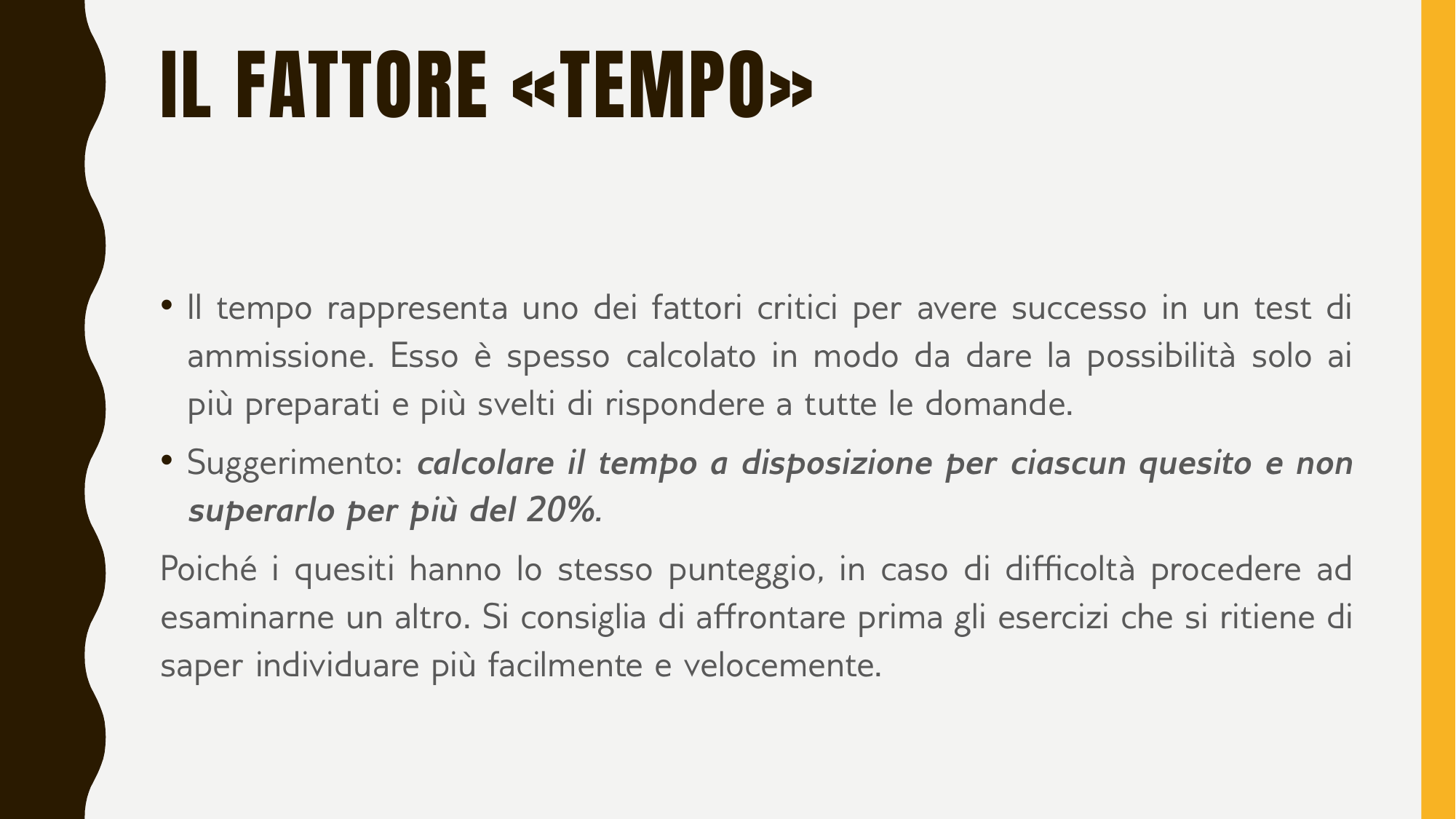

# Il fattore «tempo»
Il tempo rappresenta uno dei fattori critici per avere successo in un test di ammissione. Esso è spesso calcolato in modo da dare la possibilità solo ai più preparati e più svelti di rispondere a tutte le domande.
Suggerimento: calcolare il tempo a disposizione per ciascun quesito e non superarlo per più del 20%.
Poiché i quesiti hanno lo stesso punteggio, in caso di difficoltà procedere ad esaminarne un altro. Si consiglia di affrontare prima gli esercizi che si ritiene di saper individuare più facilmente e velocemente.